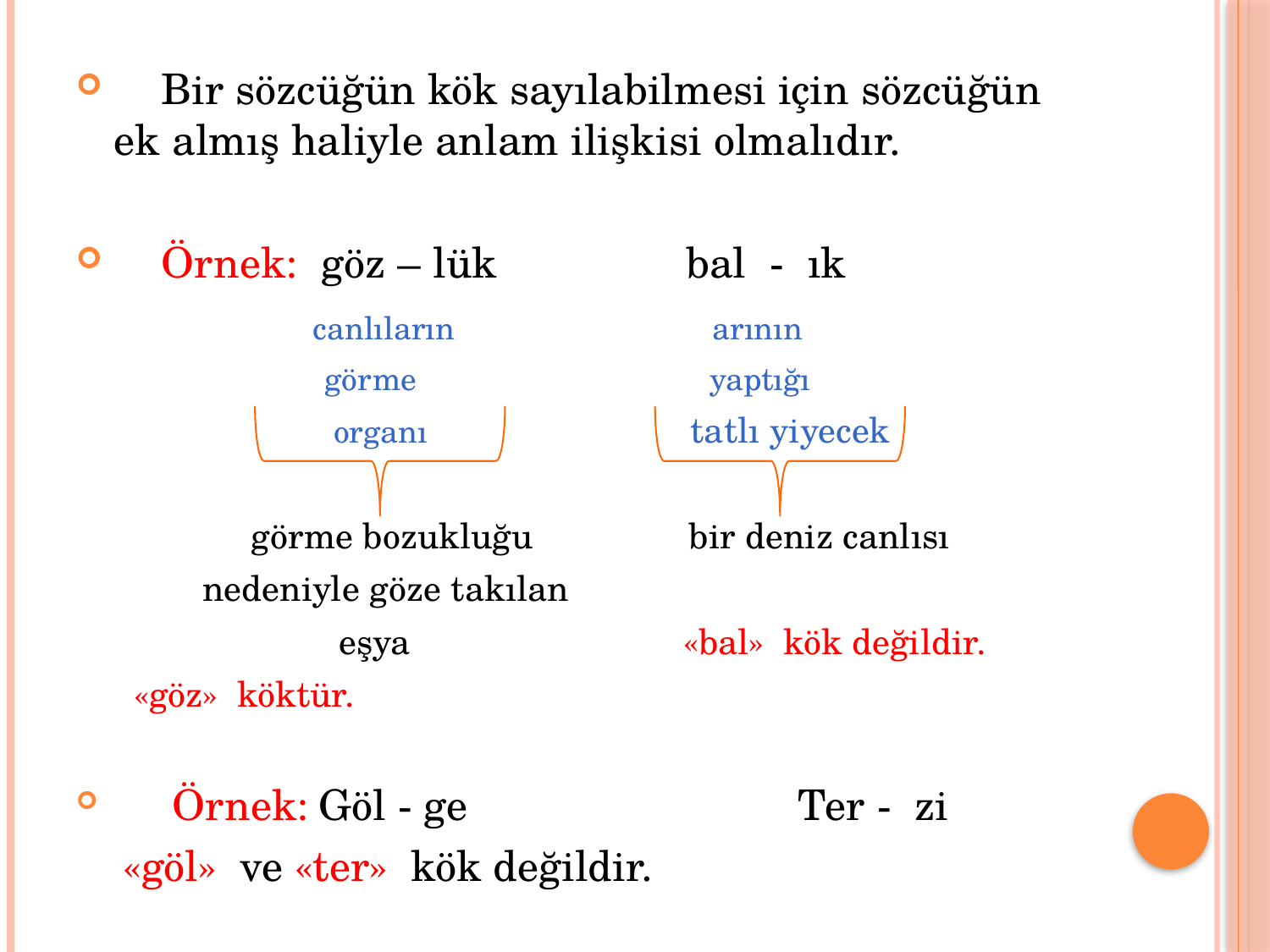

#
    Bir sözcüğün kök sayılabilmesi için sözcüğün ek almış haliyle anlam ilişkisi olmalıdır.

    Örnek:  göz – lük                bal  -  ık
                    canlıların                             arının
                            görme                                 yaptığı
                             organı                           tatlı yiyecek

                  görme bozukluğu                bir deniz canlısı
             nedeniyle göze takılan
                           eşya                            «bal»  kök değildir.
      «göz»  köktür.

      Örnek: Göl - ge                            Ter -  zi
    «göl»  ve «ter»  kök değildir.